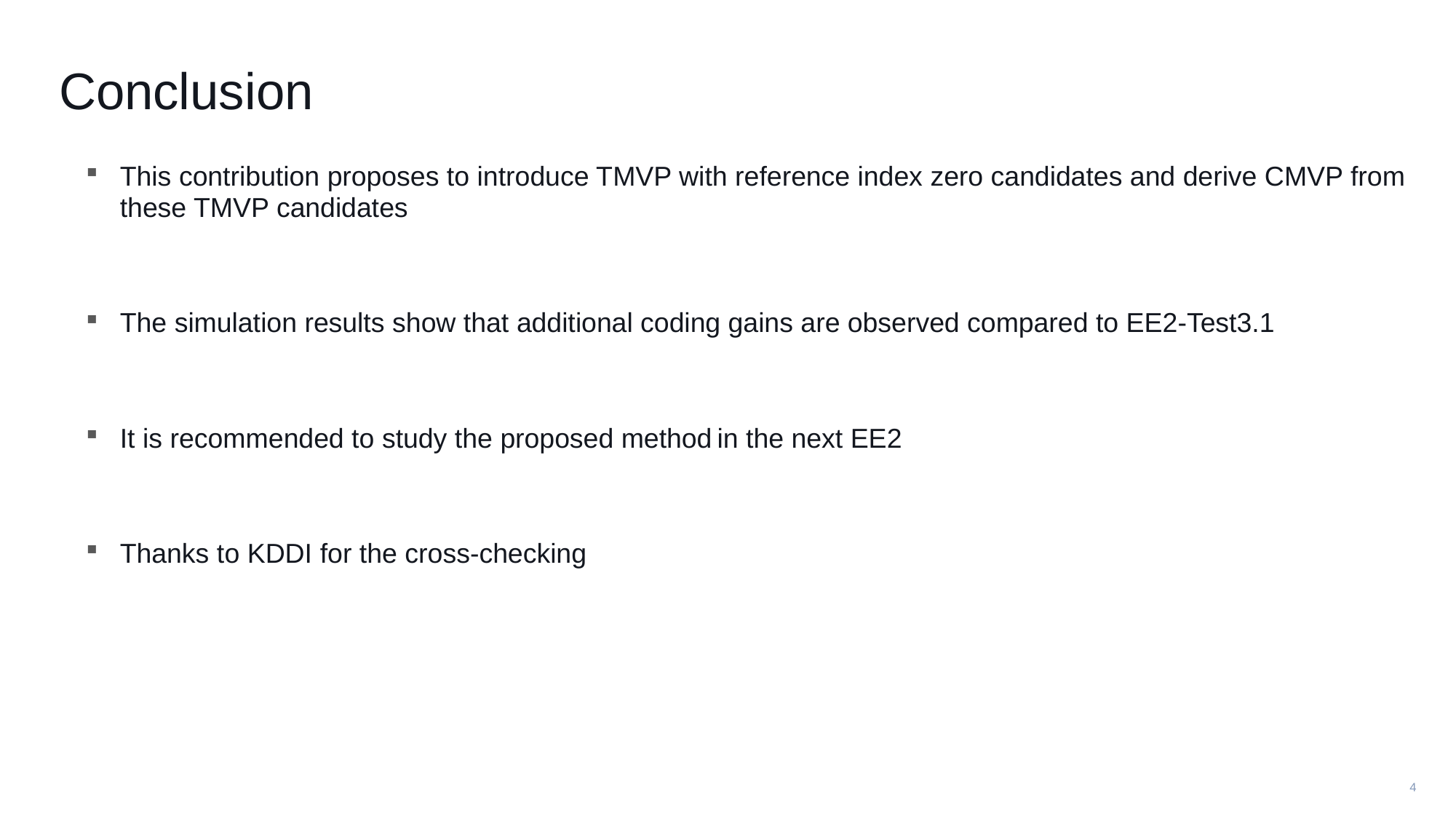

# Conclusion
This contribution proposes to introduce TMVP with reference index zero candidates and derive CMVP from these TMVP candidates

The simulation results show that additional coding gains are observed compared to EE2-Test3.1

It is recommended to study the proposed method in the next EE2

Thanks to KDDI for the cross-checking